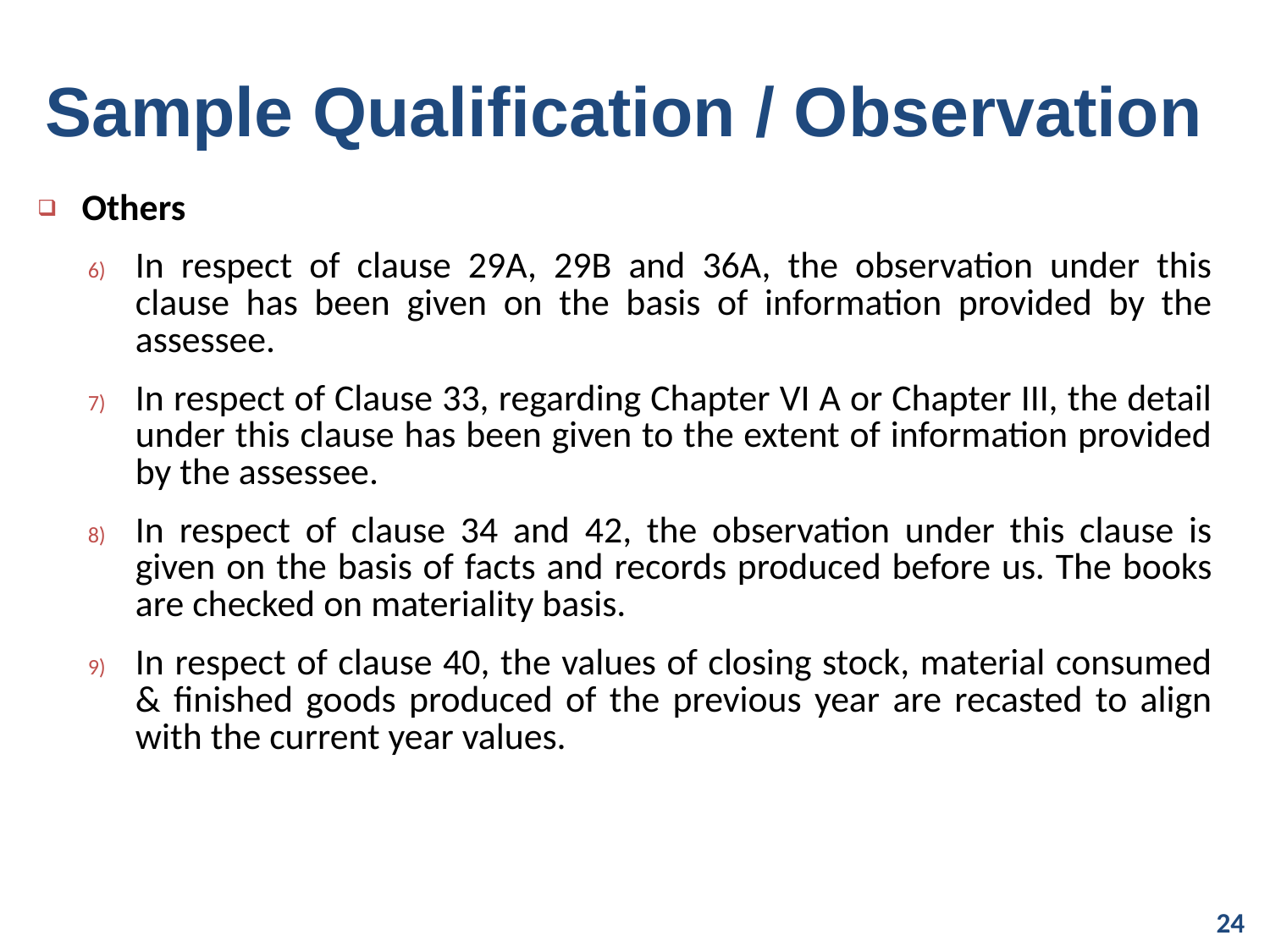

Sample Qualification / Observation
Others
In respect of clause 29A, 29B and 36A, the observation under this clause has been given on the basis of information provided by the assessee.
In respect of Clause 33, regarding Chapter VI A or Chapter III, the detail under this clause has been given to the extent of information provided by the assessee.
In respect of clause 34 and 42, the observation under this clause is given on the basis of facts and records produced before us. The books are checked on materiality basis.
In respect of clause 40, the values of closing stock, material consumed & finished goods produced of the previous year are recasted to align with the current year values.
24